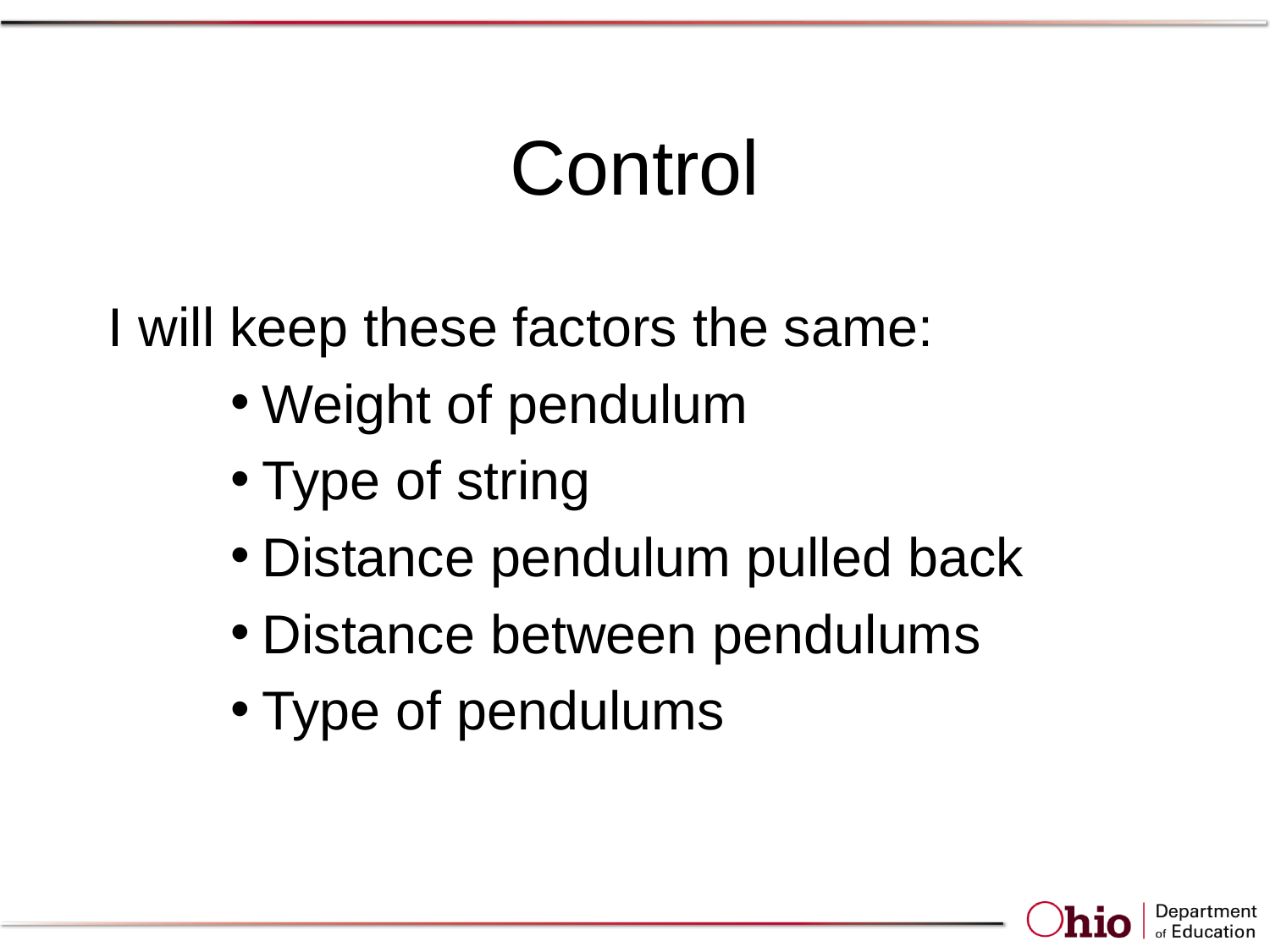

# Control
I will keep these factors the same:
Weight of pendulum
Type of string
Distance pendulum pulled back
Distance between pendulums
Type of pendulums